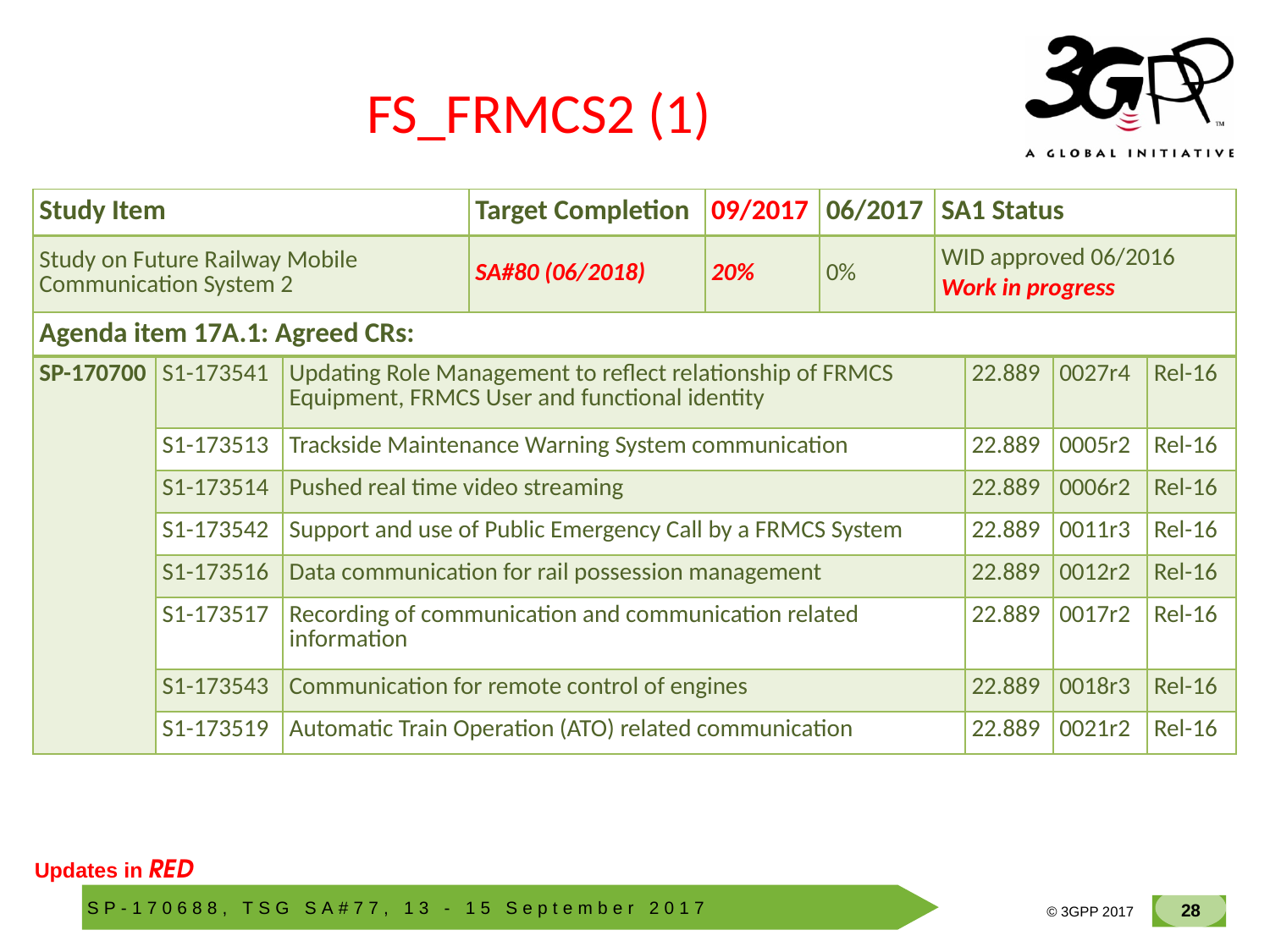

# FS_FRMCS2 (1)
| Study Item | Target Completion | 09/2017 | 06/2017 | SA1 Status |
| --- | --- | --- | --- | --- |
| Study on Future Railway Mobile Communication System 2 | SA#80 (06/2018) | 20% | 0% | WID approved 06/2016 Work in progress |
| Agenda item 17A.1: Agreed CRs: |  |  |  |  |  |
| --- | --- | --- | --- | --- | --- |
| SP-170700 | S1-173541 | Updating Role Management to reflect relationship of FRMCS Equipment, FRMCS User and functional identity | 22.889 | 0027r4 | Rel-16 |
|  | S1-173513 | Trackside Maintenance Warning System communication | 22.889 | 0005r2 | Rel-16 |
|  | S1-173514 | Pushed real time video streaming | 22.889 | 0006r2 | Rel-16 |
|  | S1-173542 | Support and use of Public Emergency Call by a FRMCS System | 22.889 | 0011r3 | Rel-16 |
|  | S1-173516 | Data communication for rail possession management | 22.889 | 0012r2 | Rel-16 |
|  | S1-173517 | Recording of communication and communication related information | 22.889 | 0017r2 | Rel-16 |
|  | S1-173543 | Communication for remote control of engines | 22.889 | 0018r3 | Rel-16 |
|  | S1-173519 | Automatic Train Operation (ATO) related communication | 22.889 | 0021r2 | Rel-16 |
Updates in RED